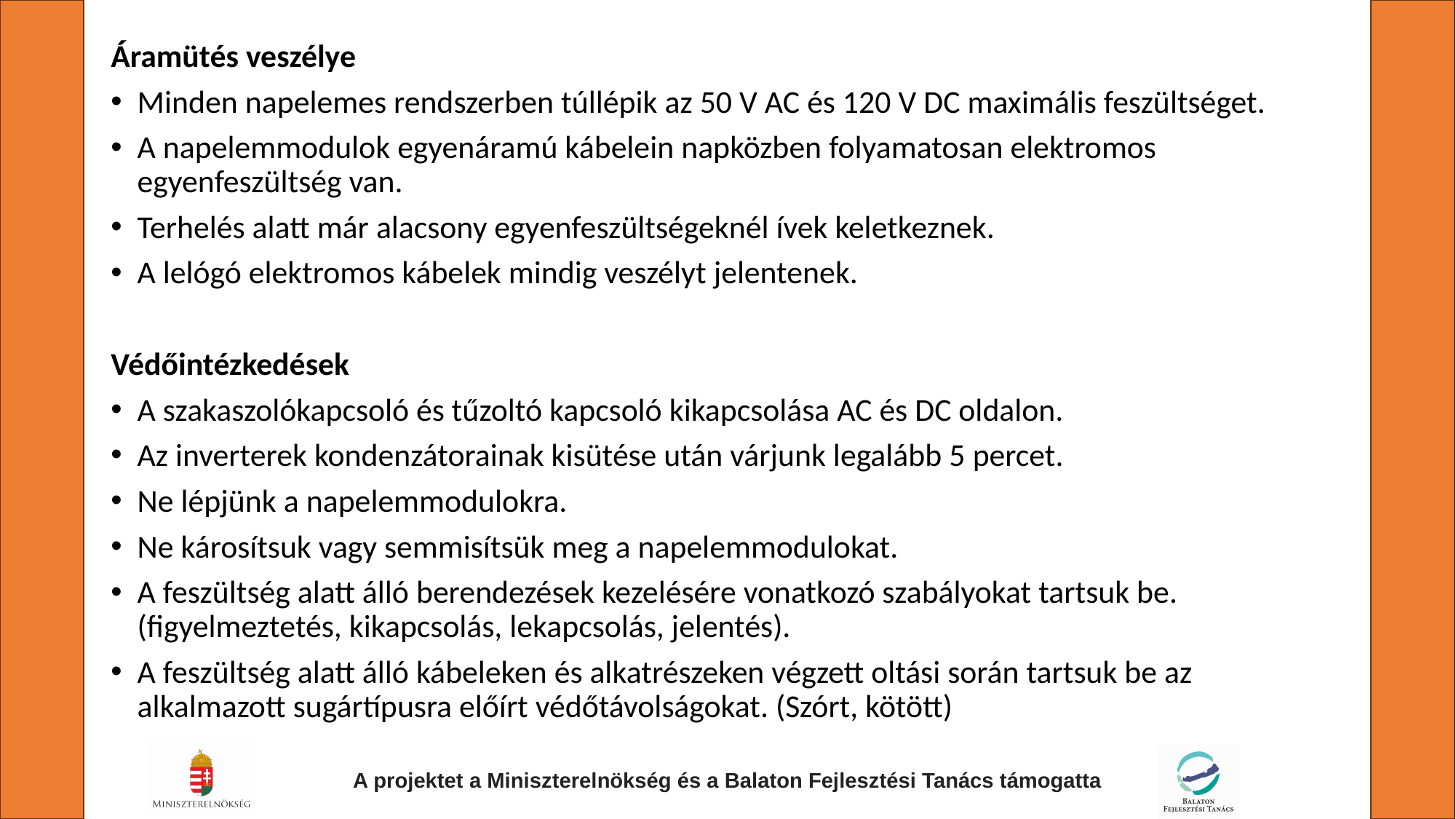

Áramütés veszélye
Minden napelemes rendszerben túllépik az 50 V AC és 120 V DC maximális feszültséget.
A napelemmodulok egyenáramú kábelein napközben folyamatosan elektromos egyenfeszültség van.
Terhelés alatt már alacsony egyenfeszültségeknél ívek keletkeznek.
A lelógó elektromos kábelek mindig veszélyt jelentenek.

Védőintézkedések
A szakaszolókapcsoló és tűzoltó kapcsoló kikapcsolása AC és DC oldalon.
Az inverterek kondenzátorainak kisütése után várjunk legalább 5 percet.
Ne lépjünk a napelemmodulokra.
Ne károsítsuk vagy semmisítsük meg a napelemmodulokat.
A feszültség alatt álló berendezések kezelésére vonatkozó szabályokat tartsuk be. (figyelmeztetés, kikapcsolás, lekapcsolás, jelentés).
A feszültség alatt álló kábeleken és alkatrészeken végzett oltási során tartsuk be az alkalmazott sugártípusra előírt védőtávolságokat. (Szórt, kötött)